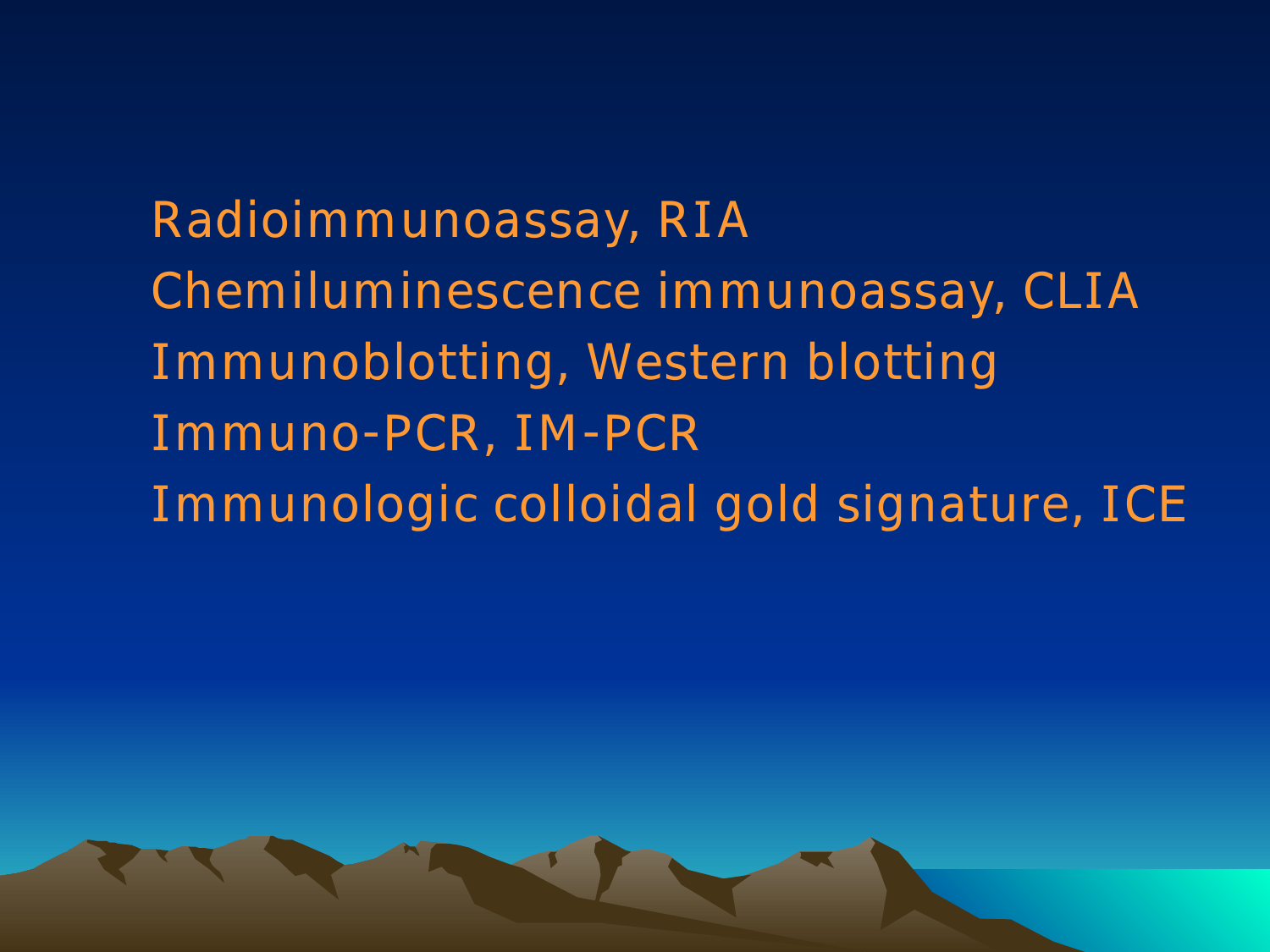

Radioimmunoassay, RIA
 Chemiluminescence immunoassay, CLIA
 Immunoblotting, Western blotting
 Immuno-PCR, IM-PCR
 Immunologic colloidal gold signature, ICE